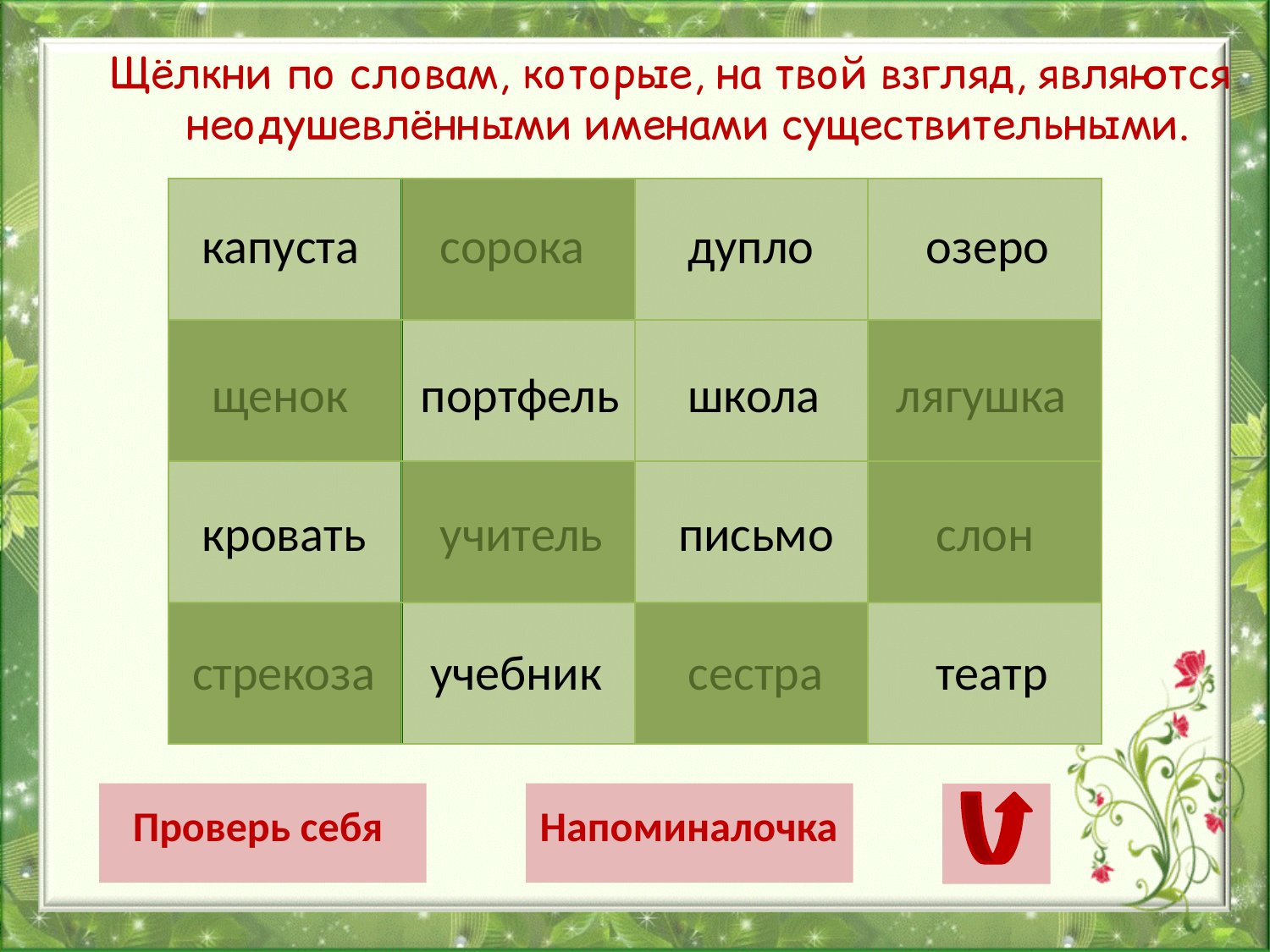

Щёлкни по словам, которые, на твой взгляд, являются
      неодушевлёнными именами существительными.

|  |  |  |  |
| --- | --- | --- | --- |
|  |  |  |  |
|  |  |  |  |
|  |  |  |  |
капуста
сорока
дупло
озеро
щенок
портфель
школа
лягушка
кровать
учитель
письмо
слон
стрекоза
учебник
сестра
театр

Проверь себя

Напоминалочка